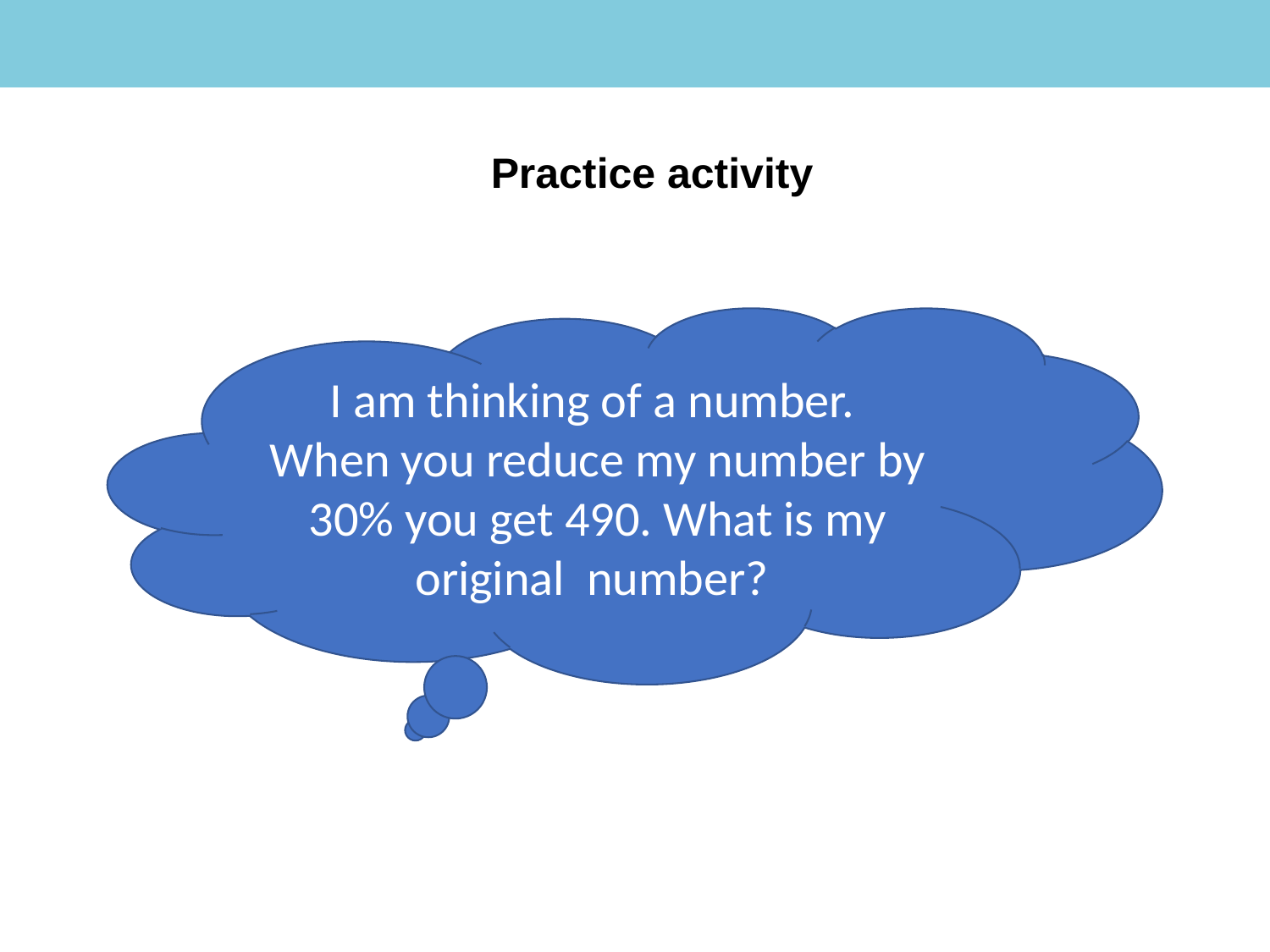

Practice activity
I am thinking of a number.
When you reduce my number by 30% you get 490. What is my original  number?